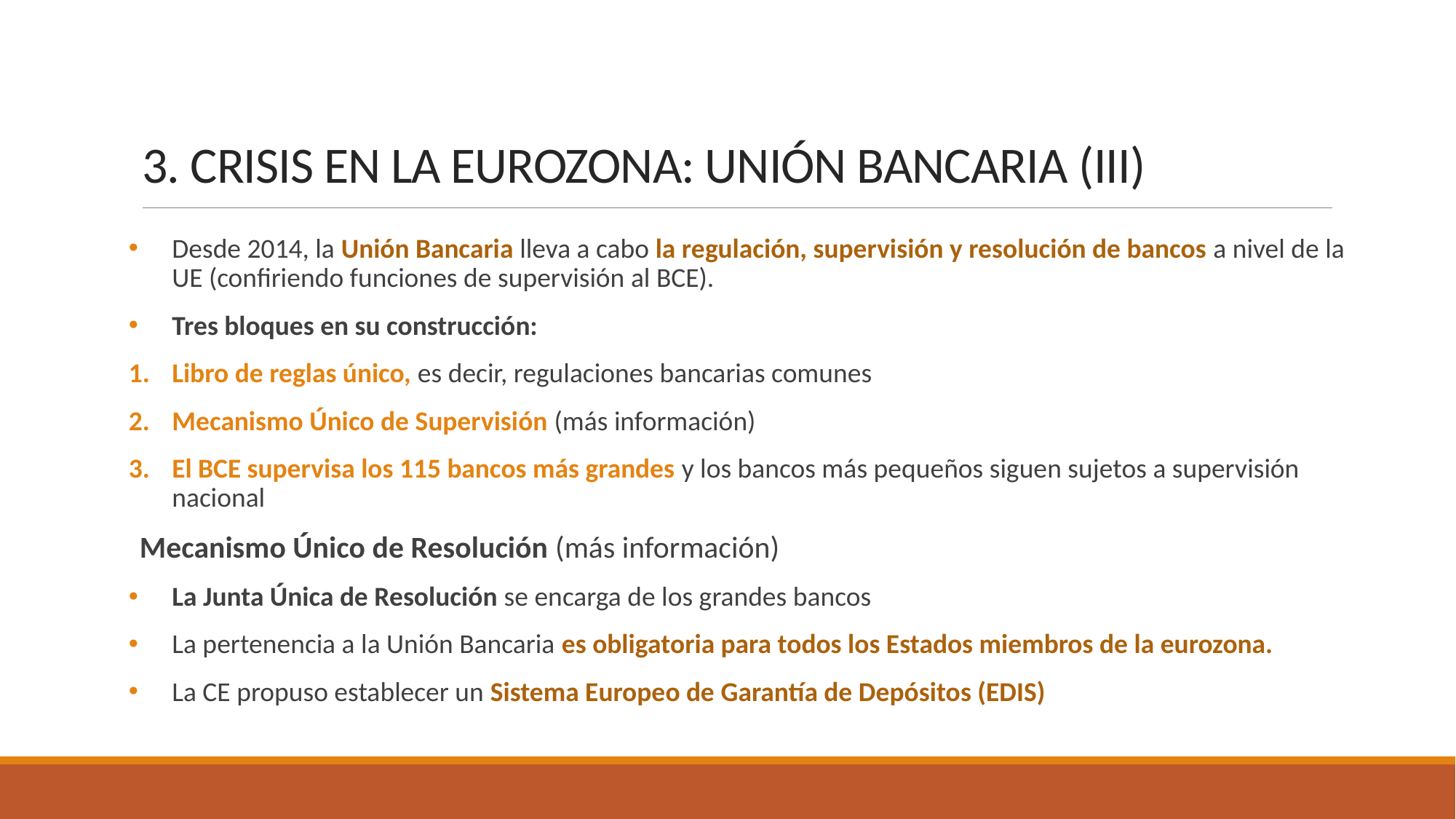

3. CRISIS EN LA EUROZONA: UNIÓN BANCARIA (III)
Desde 2014, la Unión Bancaria lleva a cabo la regulación, supervisión y resolución de bancos a nivel de la UE (confiriendo funciones de supervisión al BCE).
Tres bloques en su construcción:
Libro de reglas único, es decir, regulaciones bancarias comunes
Mecanismo Único de Supervisión (más información)
El BCE supervisa los 115 bancos más grandes y los bancos más pequeños siguen sujetos a supervisión nacional
Mecanismo Único de Resolución (más información)
La Junta Única de Resolución se encarga de los grandes bancos
La pertenencia a la Unión Bancaria es obligatoria para todos los Estados miembros de la eurozona.
La CE propuso establecer un Sistema Europeo de Garantía de Depósitos (EDIS)